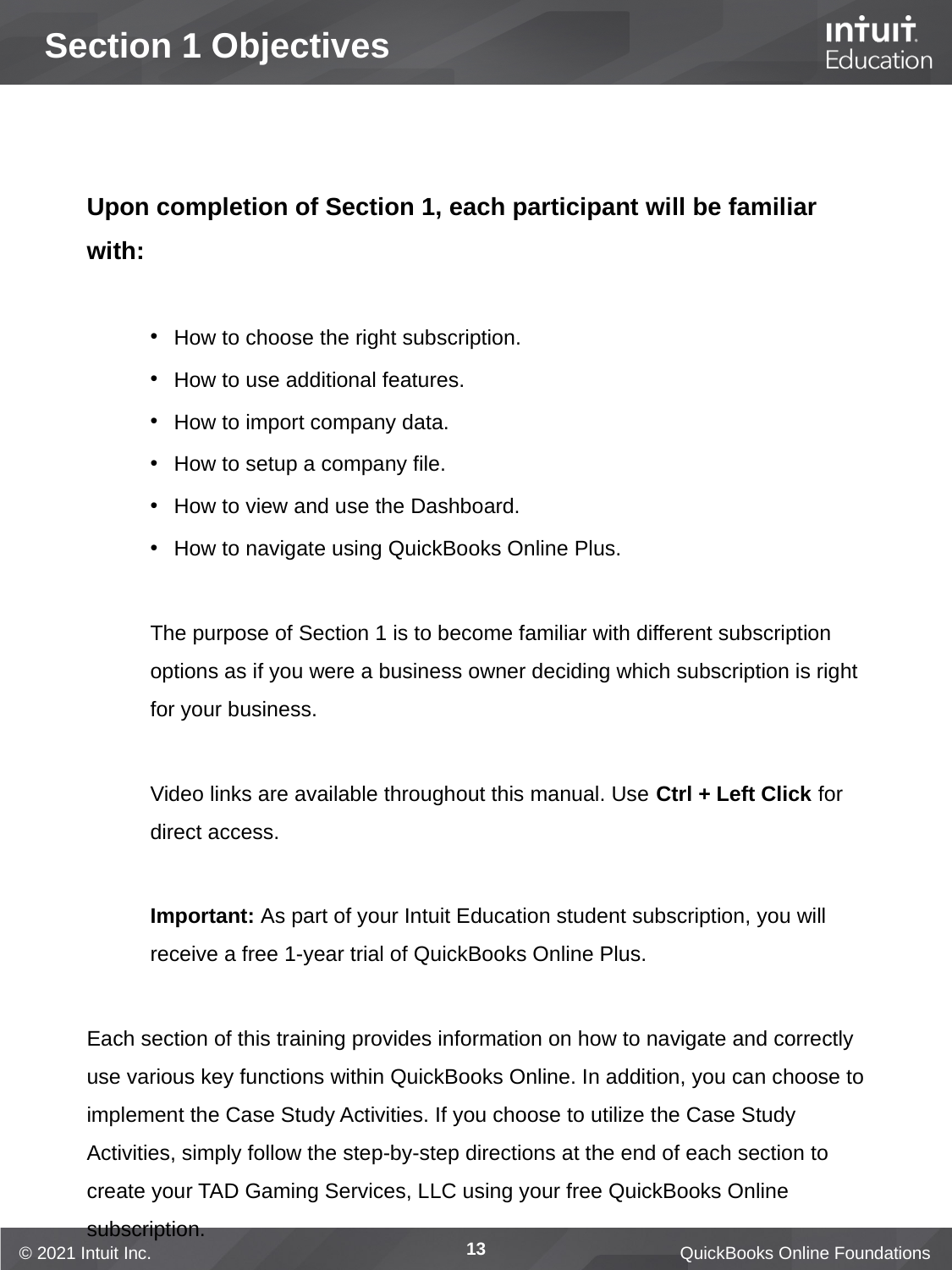

# Section 1 Objectives
Upon completion of Section 1, each participant will be familiar with:

How to choose the right subscription.
How to use additional features.
How to import company data.
How to setup a company file.
How to view and use the Dashboard.
How to navigate using QuickBooks Online Plus.

The purpose of Section 1 is to become familiar with different subscription options as if you were a business owner deciding which subscription is right for your business.

Video links are available throughout this manual. Use Ctrl + Left Click for direct access.

Important: As part of your Intuit Education student subscription, you will receive a free 1-year trial of QuickBooks Online Plus.

Each section of this training provides information on how to navigate and correctly use various key functions within QuickBooks Online. In addition, you can choose to implement the Case Study Activities. If you choose to utilize the Case Study Activities, simply follow the step-by-step directions at the end of each section to create your TAD Gaming Services, LLC using your free QuickBooks Online subscription.
13